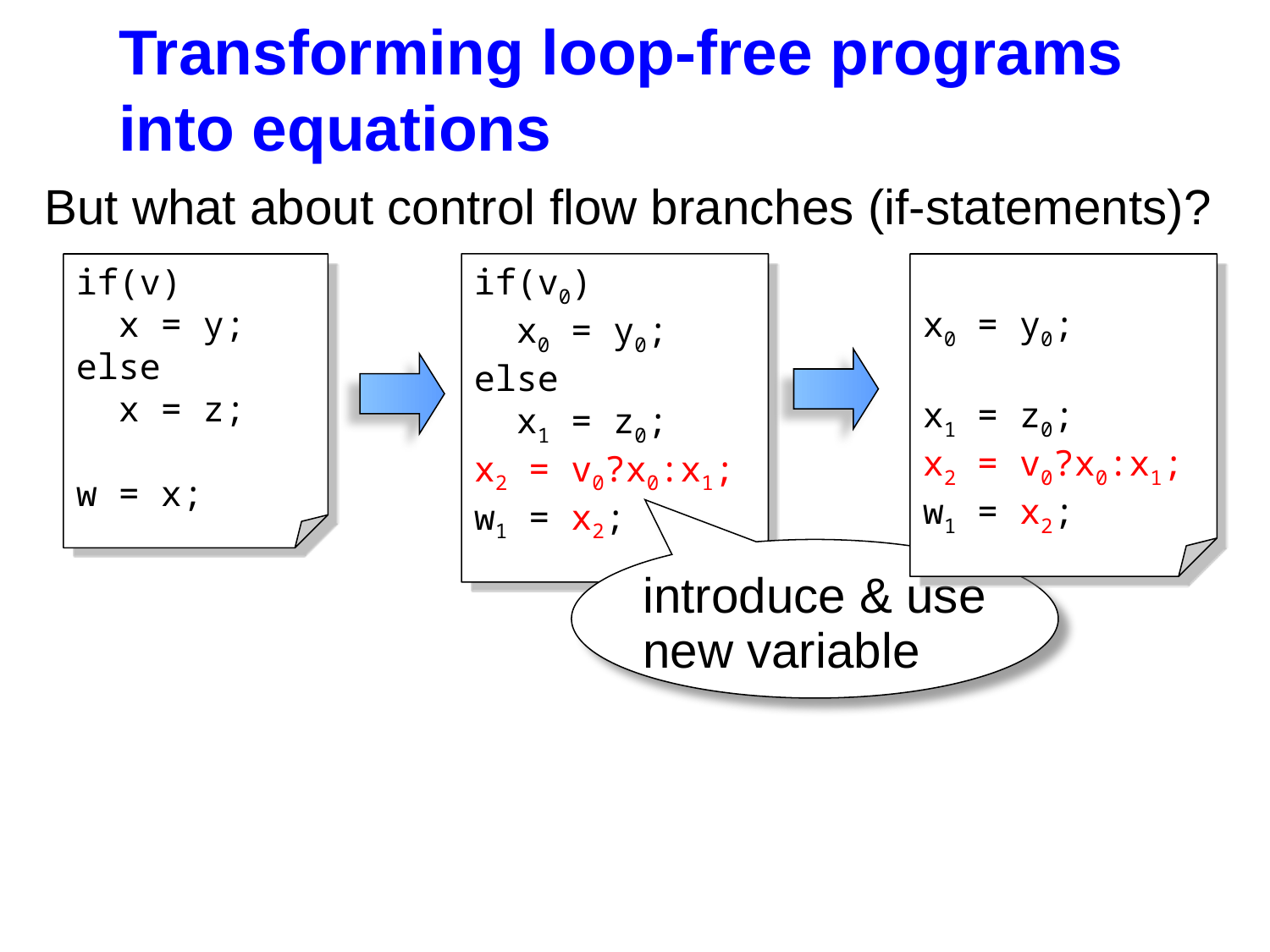

# Transforming loop-free programs into equations
But what about control flow branches (if-statements)?

if(v)
  x = y;
else
  x = z;

w = x;

x0 = y0;

x1 = z0;
x2 = v0?x0:x1;
w1 = x2;
if(v0)
  x0 = y0;
else
  x1 = z0;
x2 = v0?x0:x1;
w1 = x2;

introduce & use new variable